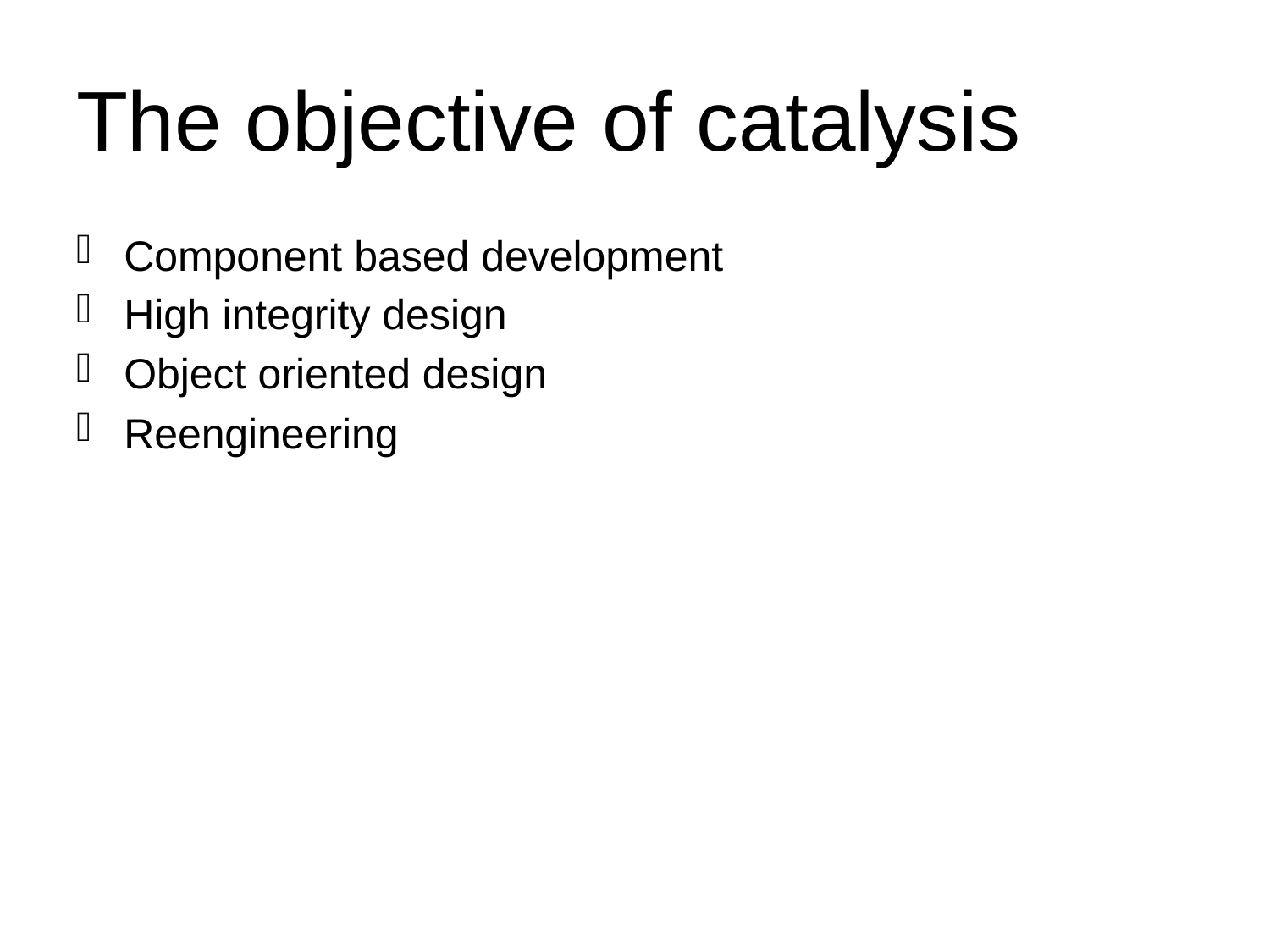

# The objective of catalysis
Component based development
High integrity design
Object oriented design
Reengineering